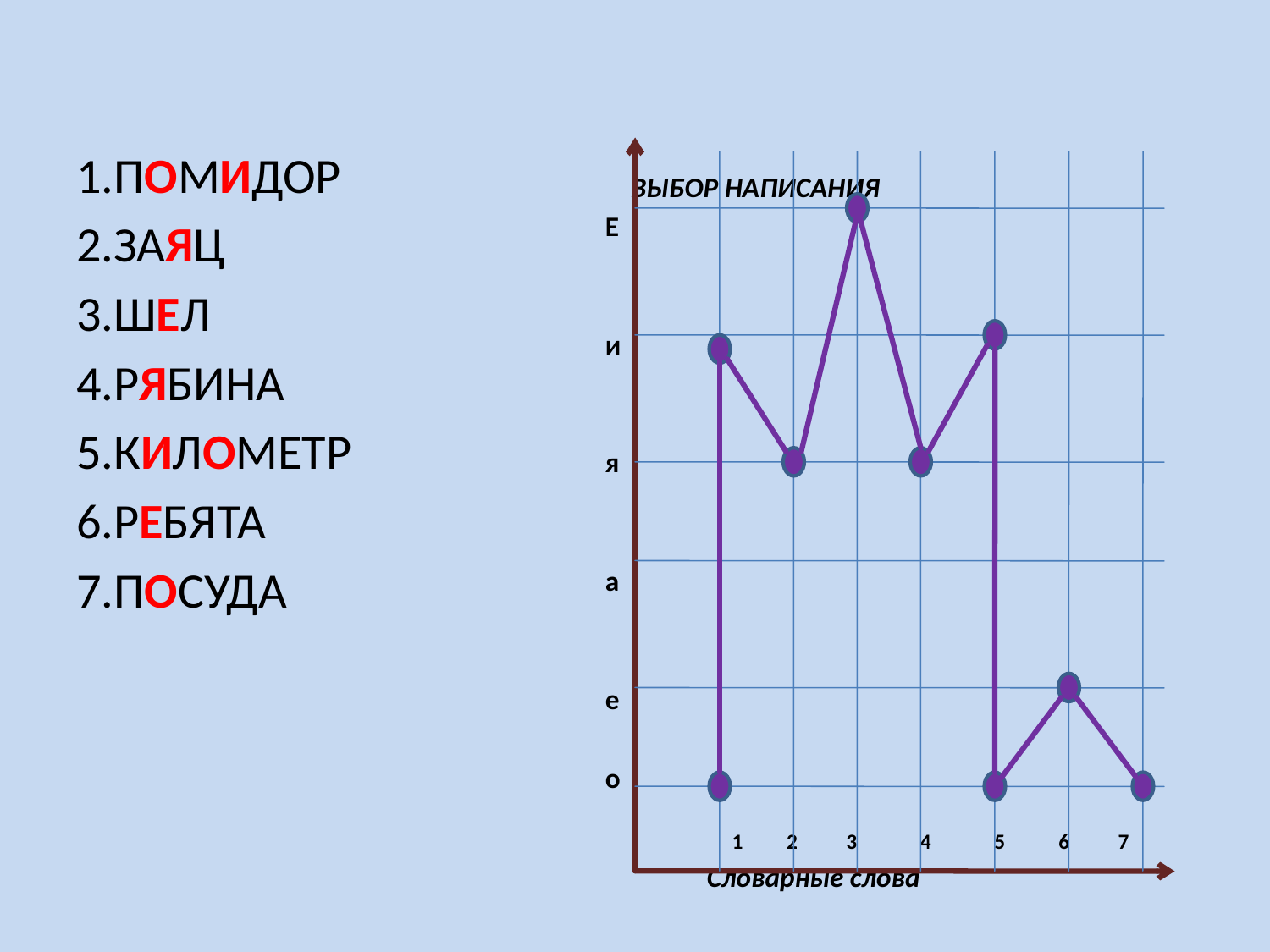

#

    ВЫБОР НАПИСАНИЯ
Е

и

я

а

е

о

                          1         2          3             4             5           6          7
                Словарные слова
1.ПОМИДОР
2.ЗАЯЦ
3.ШЕЛ
4.РЯБИНА
5.КИЛОМЕТР
6.РЕБЯТА
7.ПОСУДА